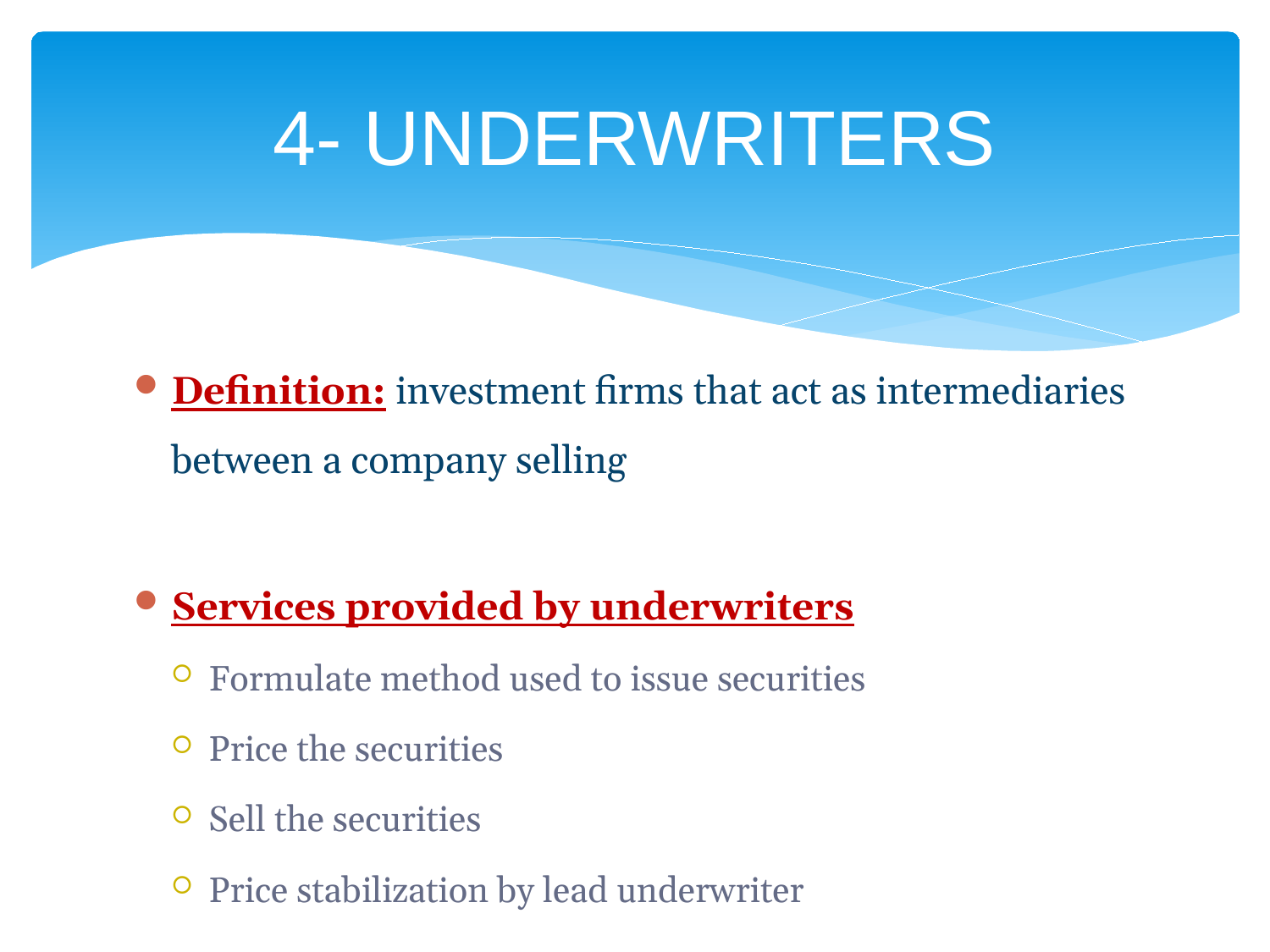

# 4- UNDERWRITERS
Definition: investment firms that act as intermediaries between a company selling securities and the investing capital
Services provided by underwriters
Formulate method used to issue securities
Price the securities
Sell the securities
Price stabilization by lead underwriter